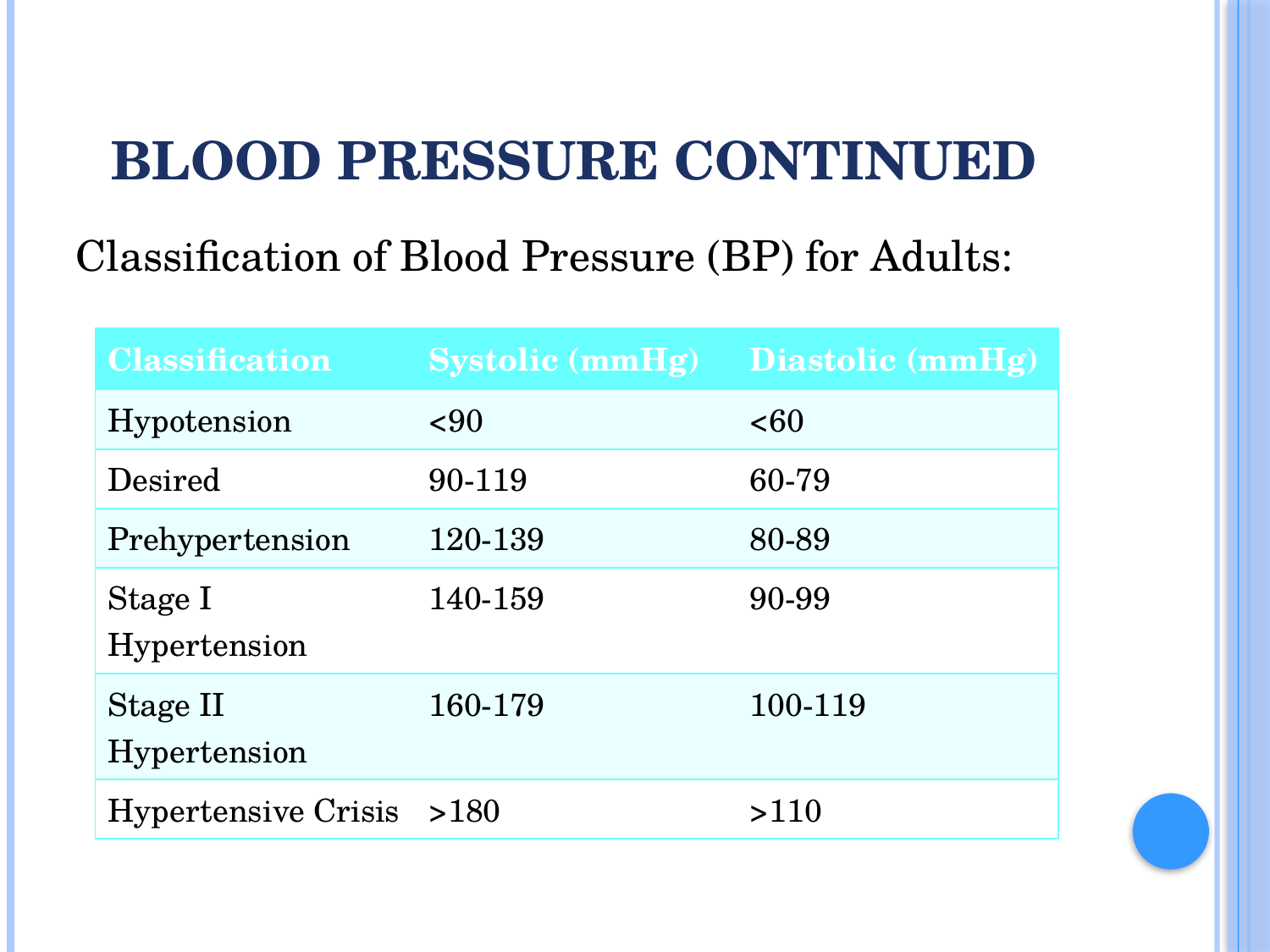

# Blood Pressure Continued
Classification of Blood Pressure (BP) for Adults:

| Classification | Systolic (mmHg) | Diastolic (mmHg) |
| --- | --- | --- |
| Hypotension | <90 | <60 |
| Desired | 90-119 | 60-79 |
| Prehypertension | 120-139 | 80-89 |
| Stage I Hypertension | 140-159 | 90-99 |
| Stage II Hypertension | 160-179 | 100-119 |
| Hypertensive Crisis | >180 | >110 |